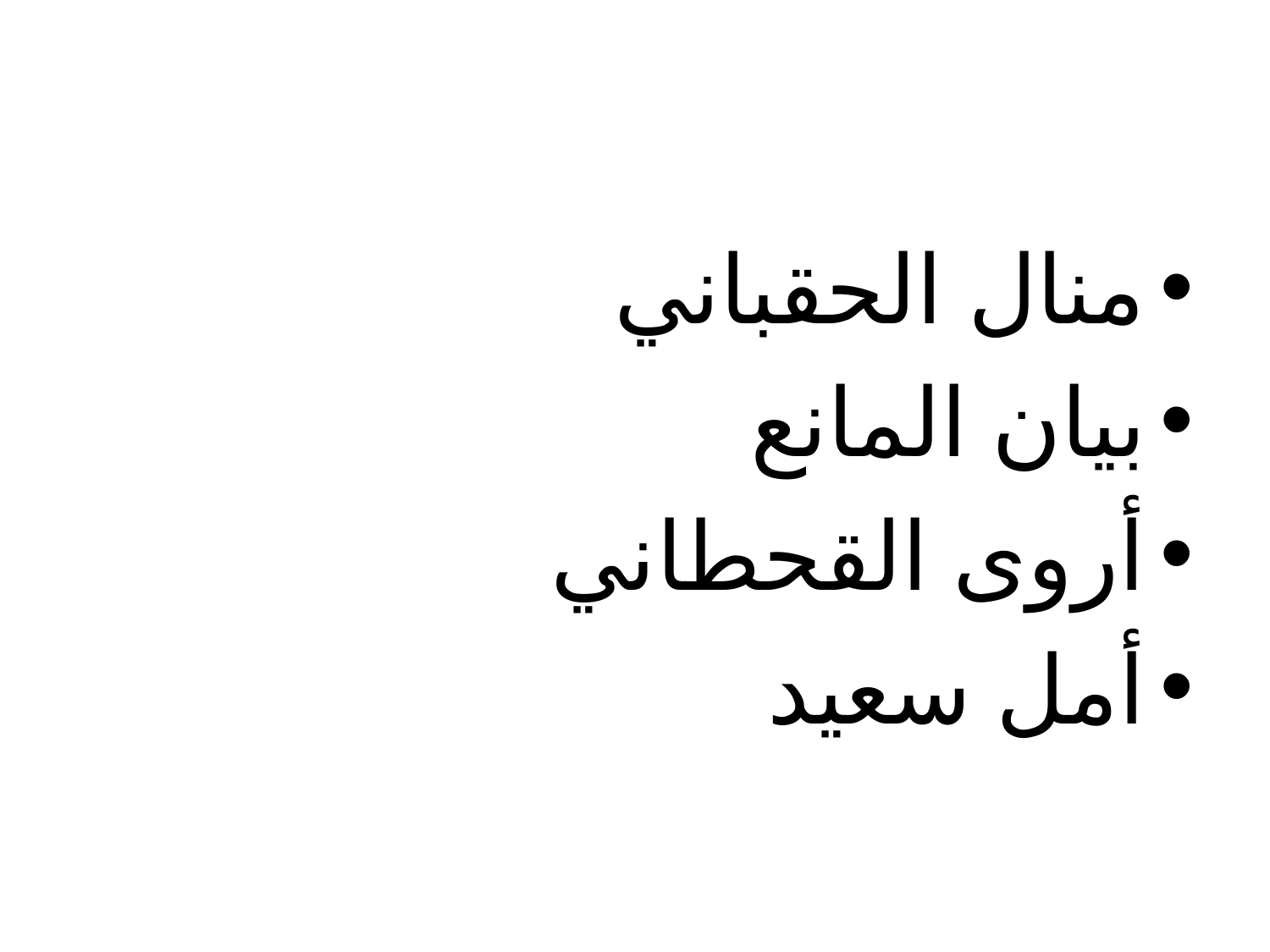

#
منال الحقباني
بيان المانع
أروى القحطاني
أمل سعيد